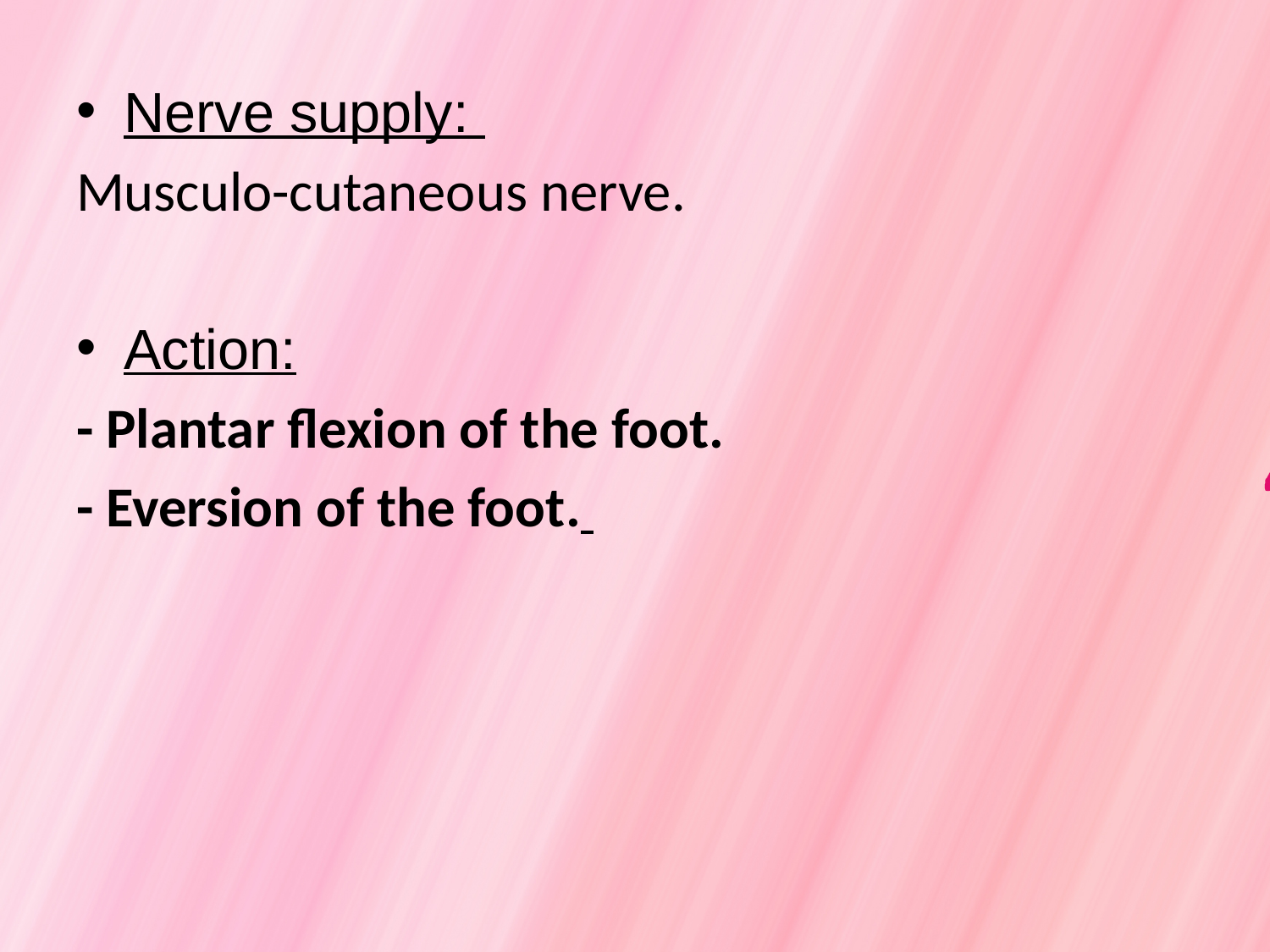

Nerve supply:
Musculo-cutaneous nerve.

Action:
- Plantar flexion of the foot.
- Eversion of the foot.